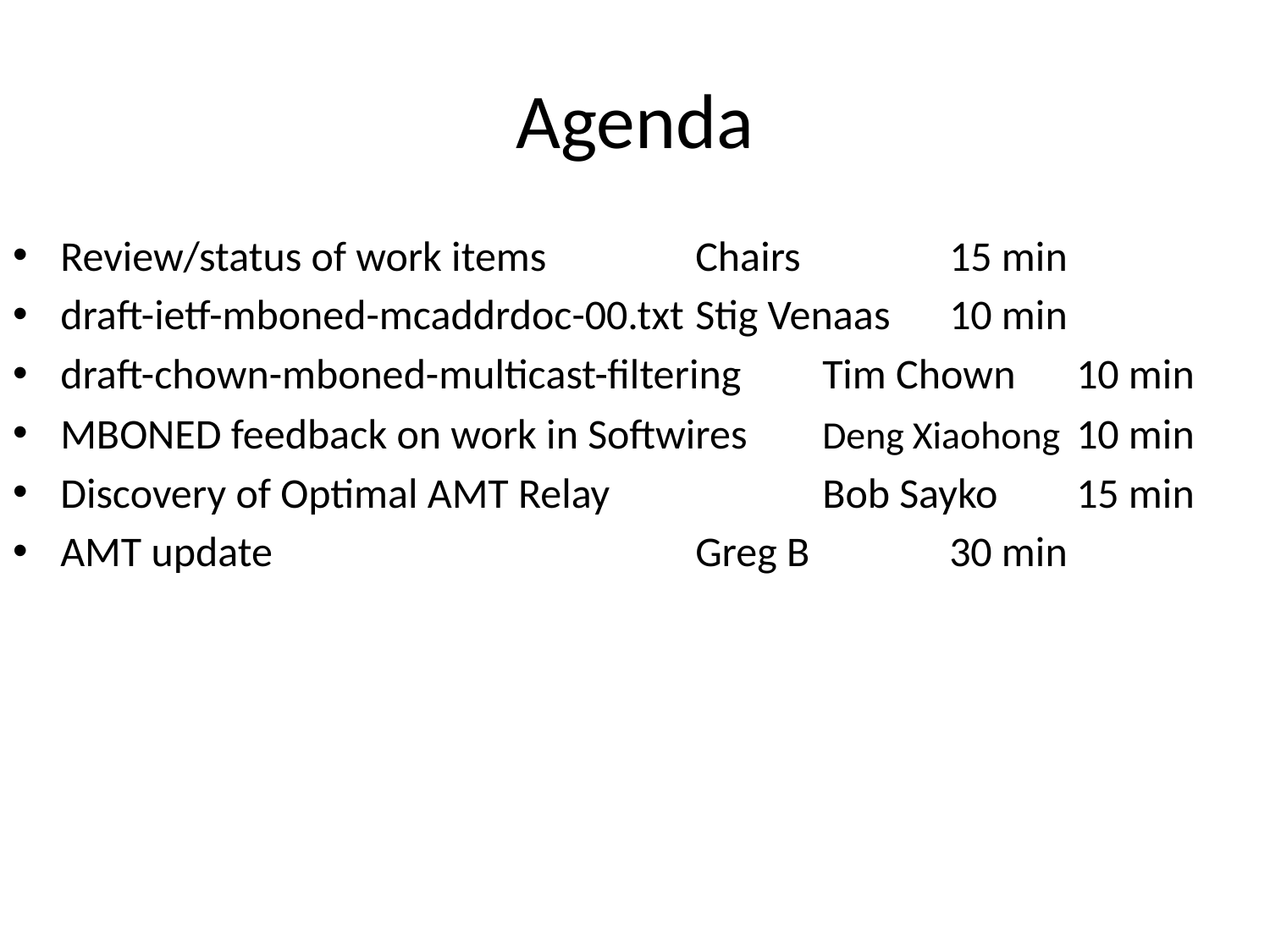

# Agenda
Review/status of work items		Chairs		15 min
draft-ietf-mboned-mcaddrdoc-00.txt	Stig Venaas	10 min
draft-chown-mboned-multicast-filtering	Tim Chown	10 min
MBONED feedback on work in Softwires	Deng Xiaohong	10 min
Discovery of Optimal AMT Relay		Bob Sayko	15 min
AMT update				Greg B		30 min